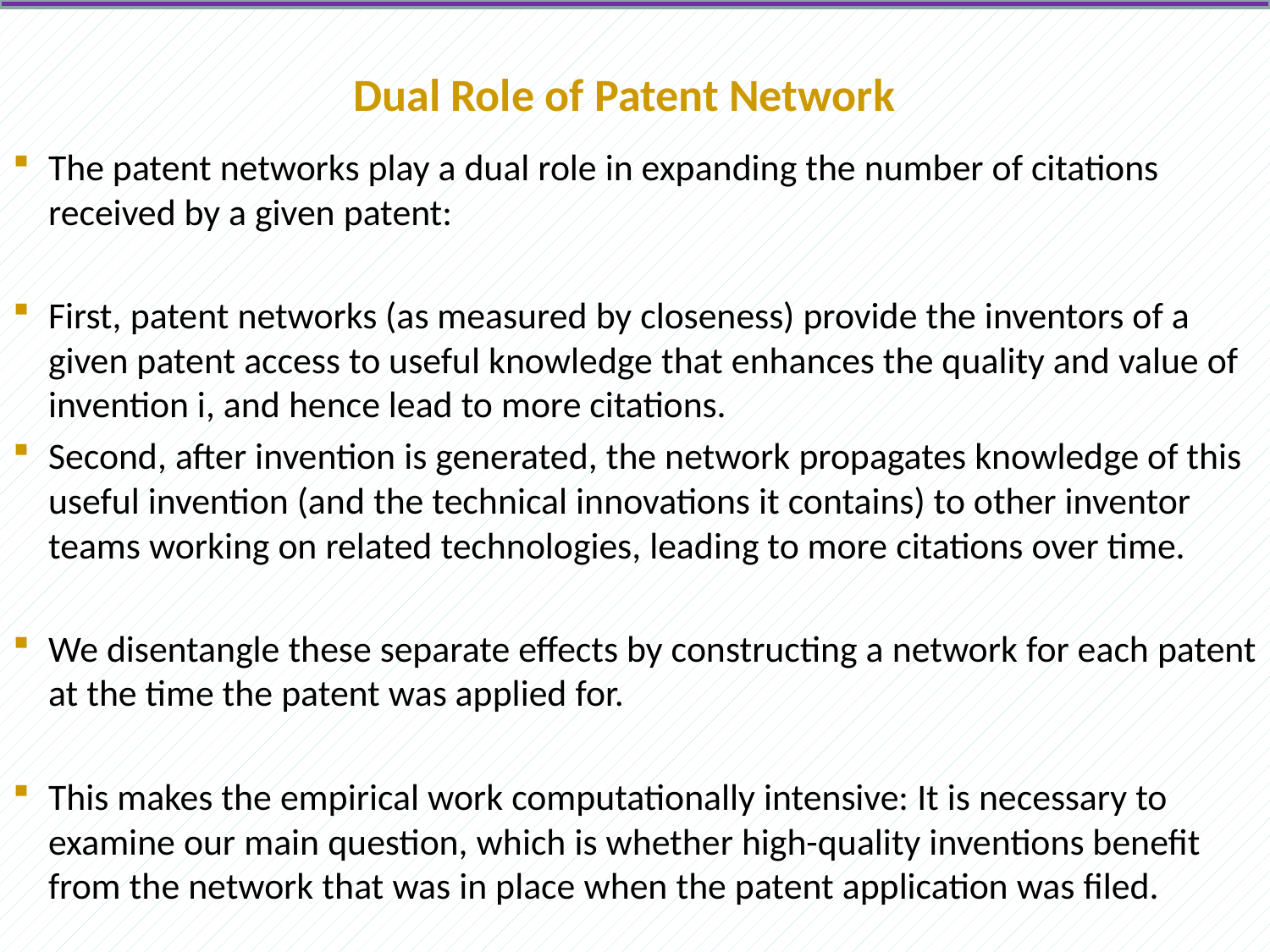

# Dual Role of Patent Network
The patent networks play a dual role in expanding the number of citations received by a given patent:

First, patent networks (as measured by closeness) provide the inventors of a given patent access to useful knowledge that enhances the quality and value of invention i, and hence lead to more citations.
Second, after invention is generated, the network propagates knowledge of this useful invention (and the technical innovations it contains) to other inventor teams working on related technologies, leading to more citations over time.

We disentangle these separate effects by constructing a network for each patent at the time the patent was applied for.

This makes the empirical work computationally intensive: It is necessary to examine our main question, which is whether high-quality inventions benefit from the network that was in place when the patent application was filed.